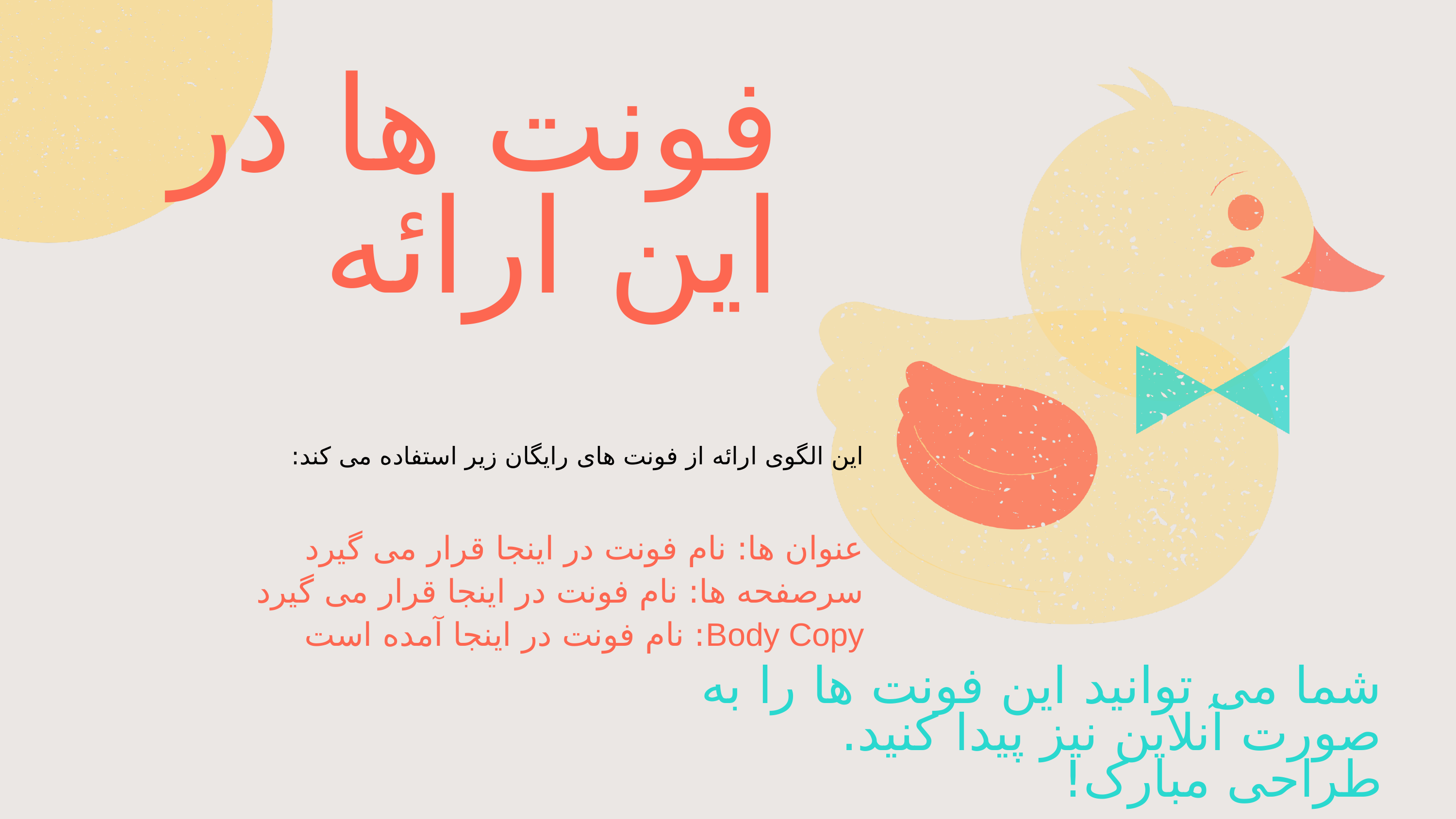

فونت ها در این ارائه
این الگوی ارائه از فونت های رایگان زیر استفاده می کند:
عنوان ها: نام فونت در اینجا قرار می گیرد
سرصفحه ها: نام فونت در اینجا قرار می گیرد
Body Copy: نام فونت در اینجا آمده است
شما می توانید این فونت ها را به صورت آنلاین نیز پیدا کنید.
طراحی مبارک!